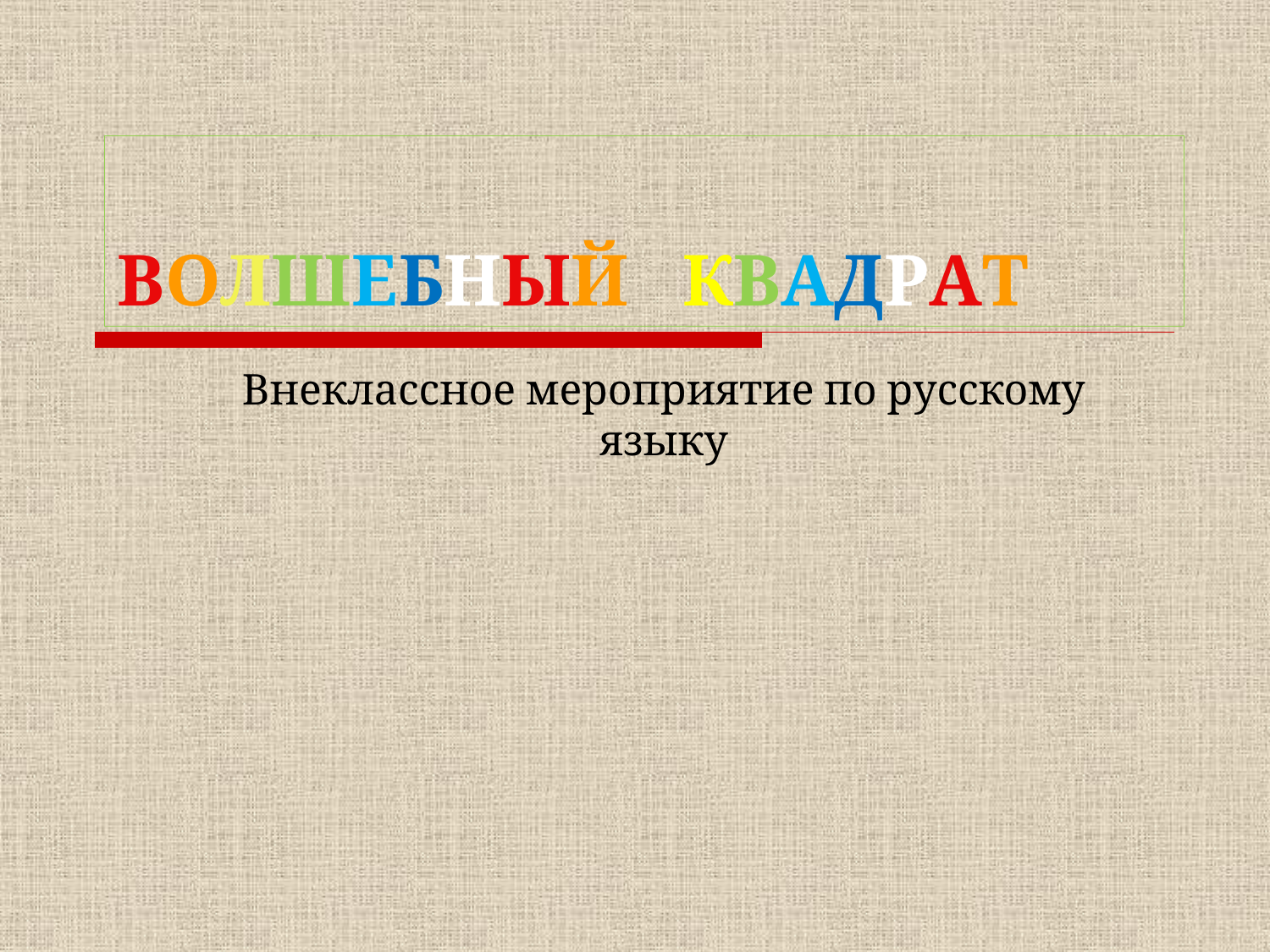

# ВОЛШЕБНЫЙ   КВАДРАТ
Внеклассное мероприятие по русскому языку